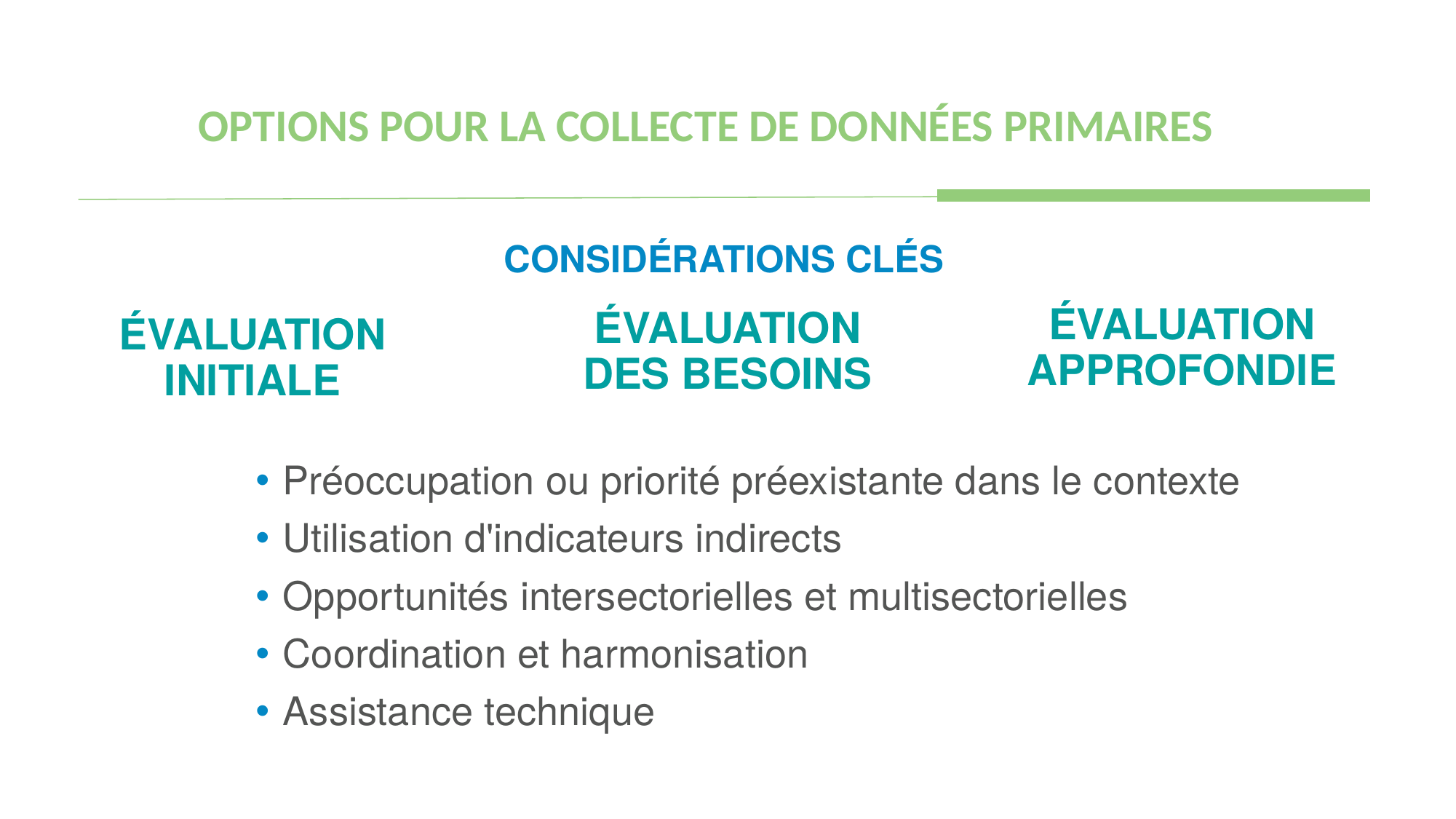

# OPTIONS POUR LA COLLECTE DE DONNÉES PRIMAIRES
CONSIDÉRATIONS CLÉS
ÉVALUATION APPROFONDIE
ÉVALUATION DES BESOINS
ÉVALUATION INITIALE
Préoccupation ou priorité préexistante dans le contexte
Utilisation d'indicateurs indirects
Opportunités intersectorielles et multisectorielles
Coordination et harmonisation
Assistance technique